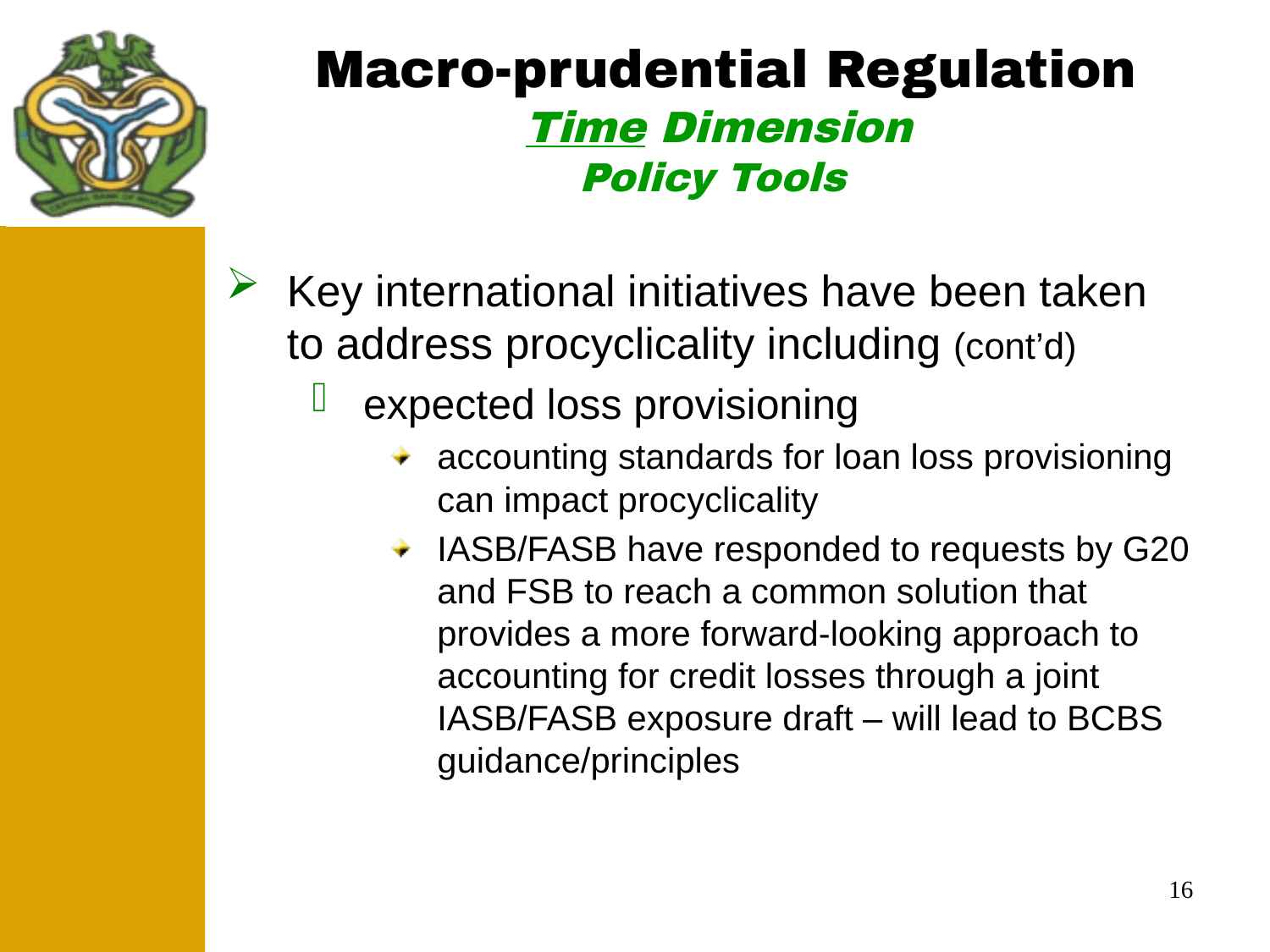

Macro-prudential Regulation
Time Dimension
Policy Tools
#
 After
Key international initiatives have been taken to address procyclicality including (cont’d)
expected loss provisioning
accounting standards for loan loss provisioning can impact procyclicality
IASB/FASB have responded to requests by G20 and FSB to reach a common solution that provides a more forward-looking approach to accounting for credit losses through a joint IASB/FASB exposure draft – will lead to BCBS guidance/principles
16